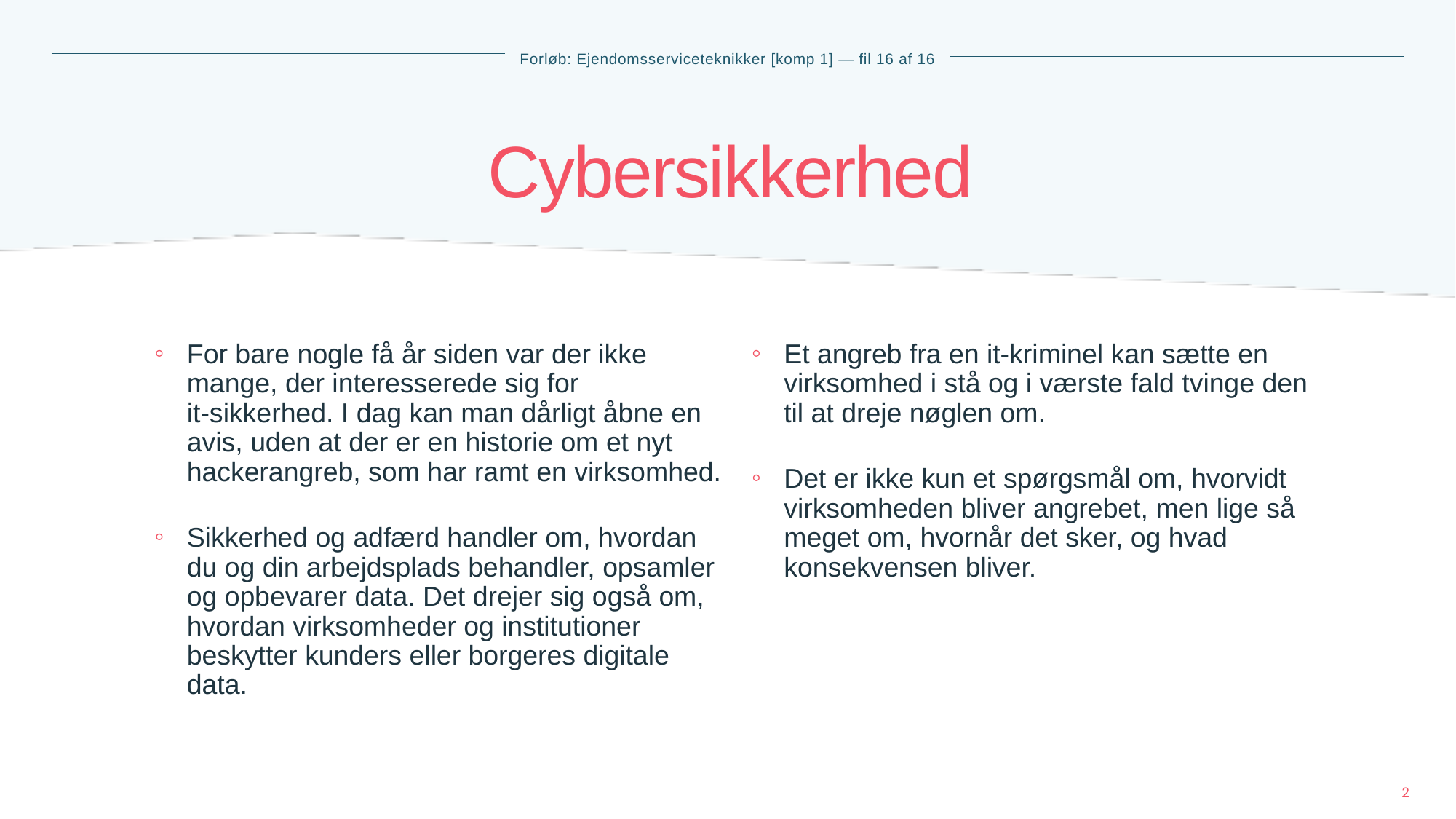

Cybersikkerhed
For bare nogle få år siden var der ikke mange, der interesserede sig for
it-sikkerhed. I dag kan man dårligt åbne en avis, uden at der er en historie om et nyt hackerangreb, som har ramt en virksomhed.
Sikkerhed og adfærd handler om, hvordan du og din arbejdsplads behandler, opsamler og opbevarer data. Det drejer sig også om, hvordan virksomheder og institutioner beskytter kunders eller borgeres digitale data.
Et angreb fra en it-kriminel kan sætte en virksomhed i stå og i værste fald tvinge den til at dreje nøglen om.
Det er ikke kun et spørgsmål om, hvorvidt virksomheden bliver angrebet, men lige så meget om, hvornår det sker, og hvad konsekvensen bliver.
2